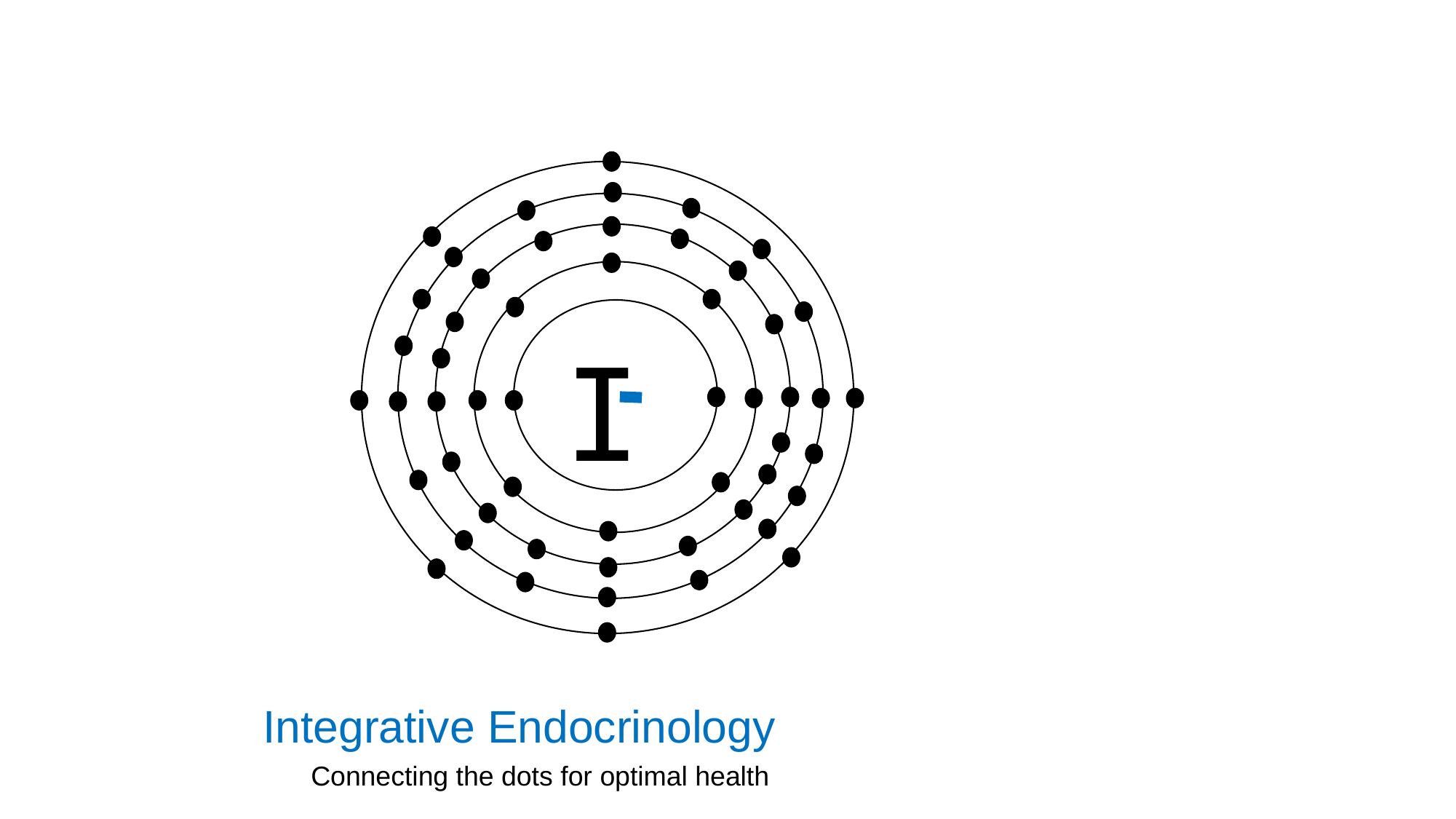

I

Integrative Endocrinology
Connecting the dots for optimal health